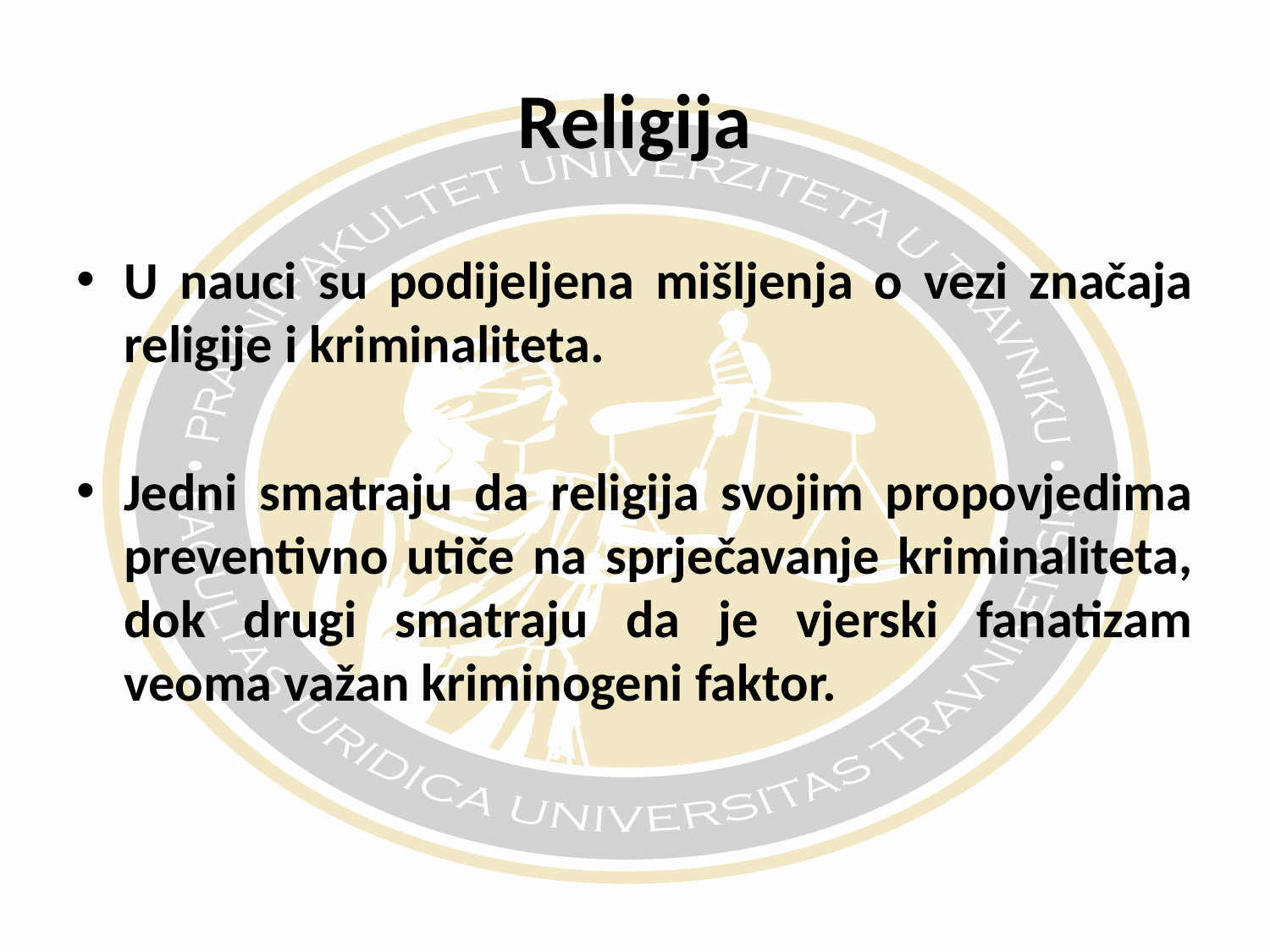

# Religija

U nauci su podijeljena mišljenja o vezi značaja religije i kriminaliteta.

Jedni smatraju da religija svojim propovjedima preventivno utiče na sprječavanje kriminaliteta, dok drugi smatraju da je vjerski fanatizam veoma važan kriminogeni faktor.